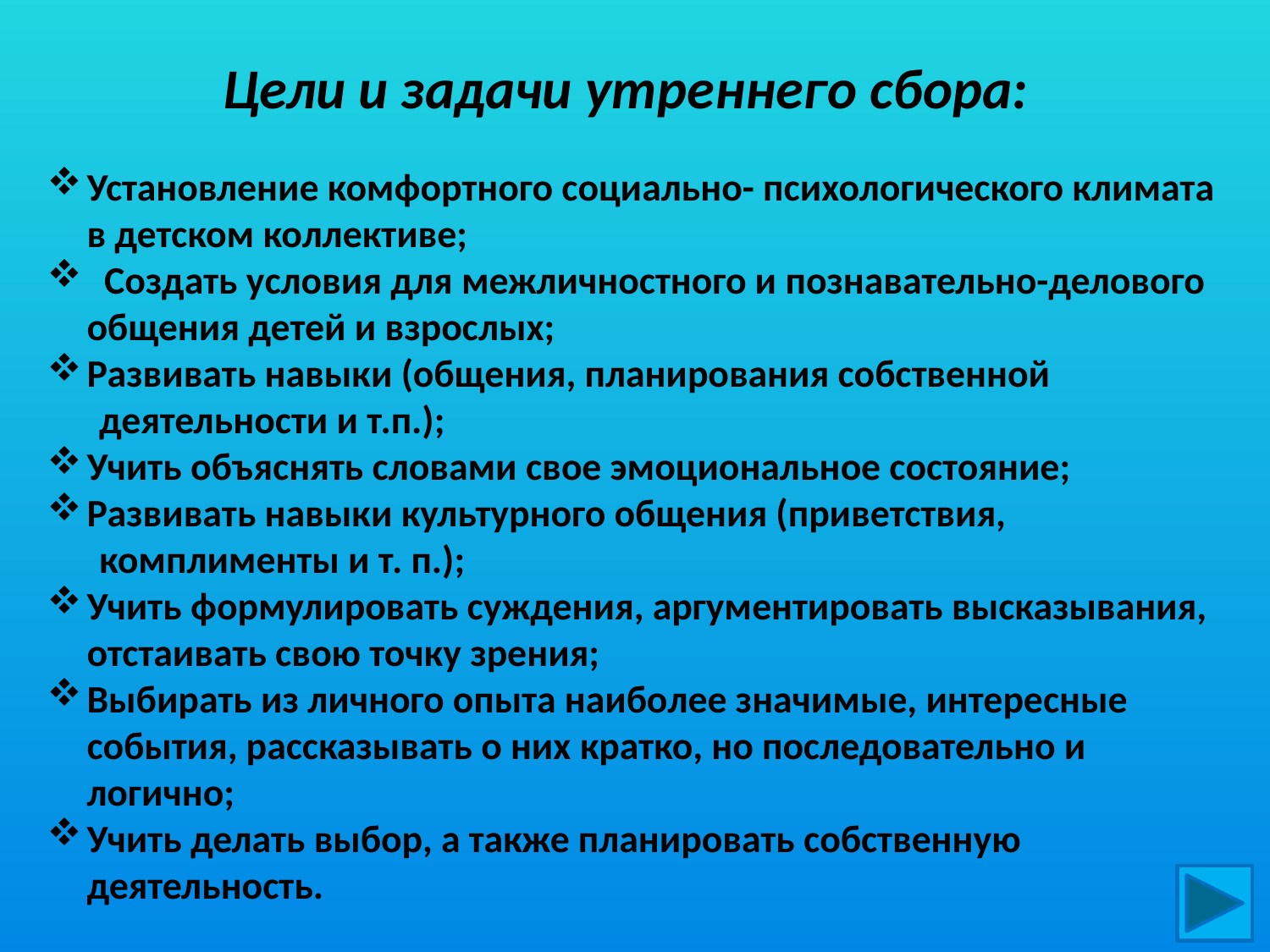

Цели и задачи утреннего сбора:
Установление комфортного социально- психологического климата в детском коллективе;
  Создать условия для межличностного и познавательно-делового  общения детей и взрослых;
Развивать навыки (общения, планирования собственной
      деятельности и т.п.);
Учить объяснять словами свое эмоциональное состояние;
Развивать навыки культурного общения (приветствия,
      комплименты и т. п.);
Учить формулировать суждения, аргументировать высказывания, отстаивать свою точку зрения;
Выбирать из личного опыта наиболее значимые, интересные события, рассказывать о них кратко, но последовательно и логично;
Учить делать выбор, а также планировать собственную деятельность.